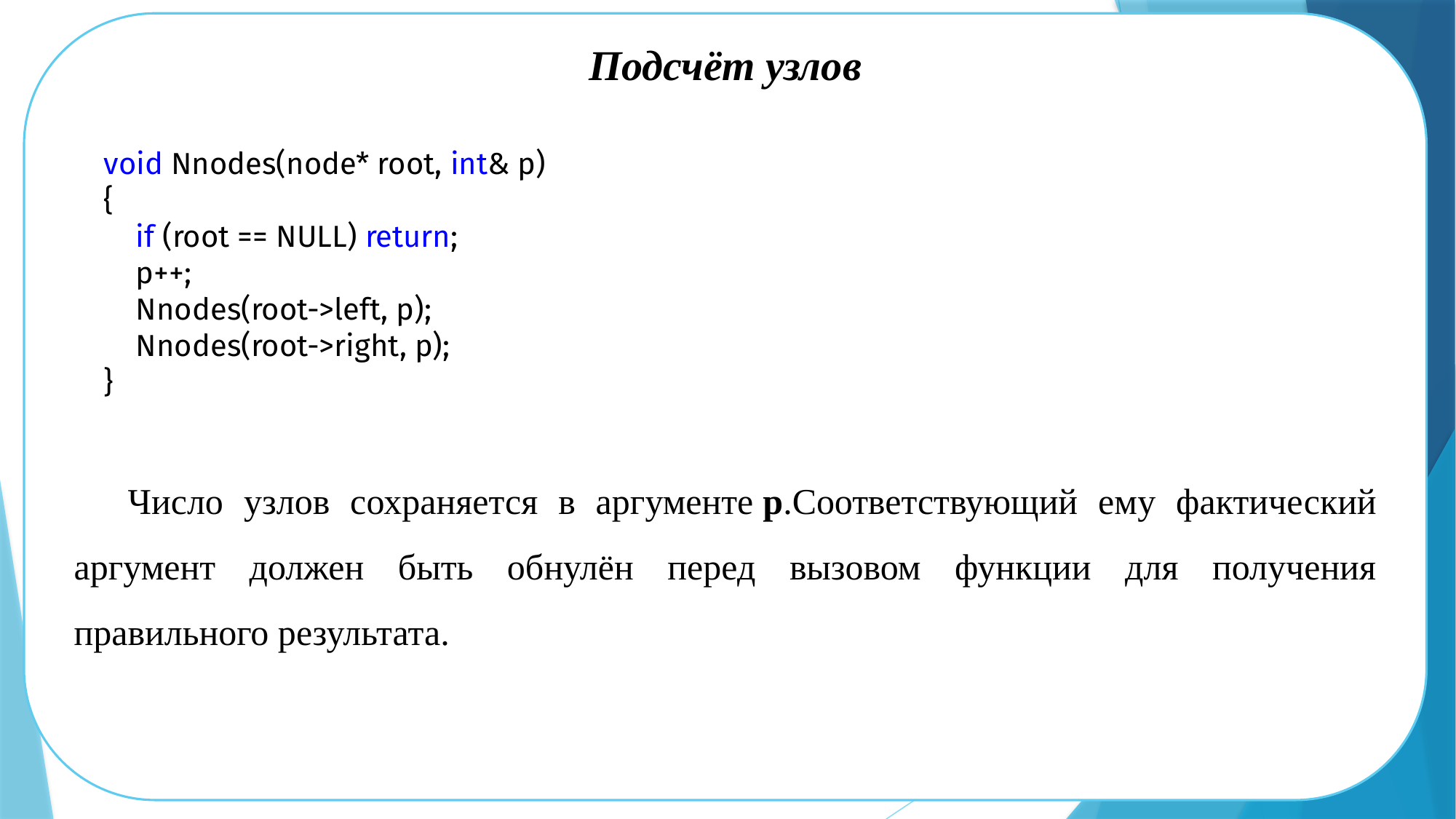

Подсчёт узлов
void Nnodes(node* root, int& p)
{
    if (root == NULL) return;
    p++;
    Nnodes(root->left, p);
    Nnodes(root->right, p);
}
Число узлов сохраняется в аргументе p.Соответствующий ему фактический аргумент должен быть обнулён перед вызовом функции для получения правильного результата.